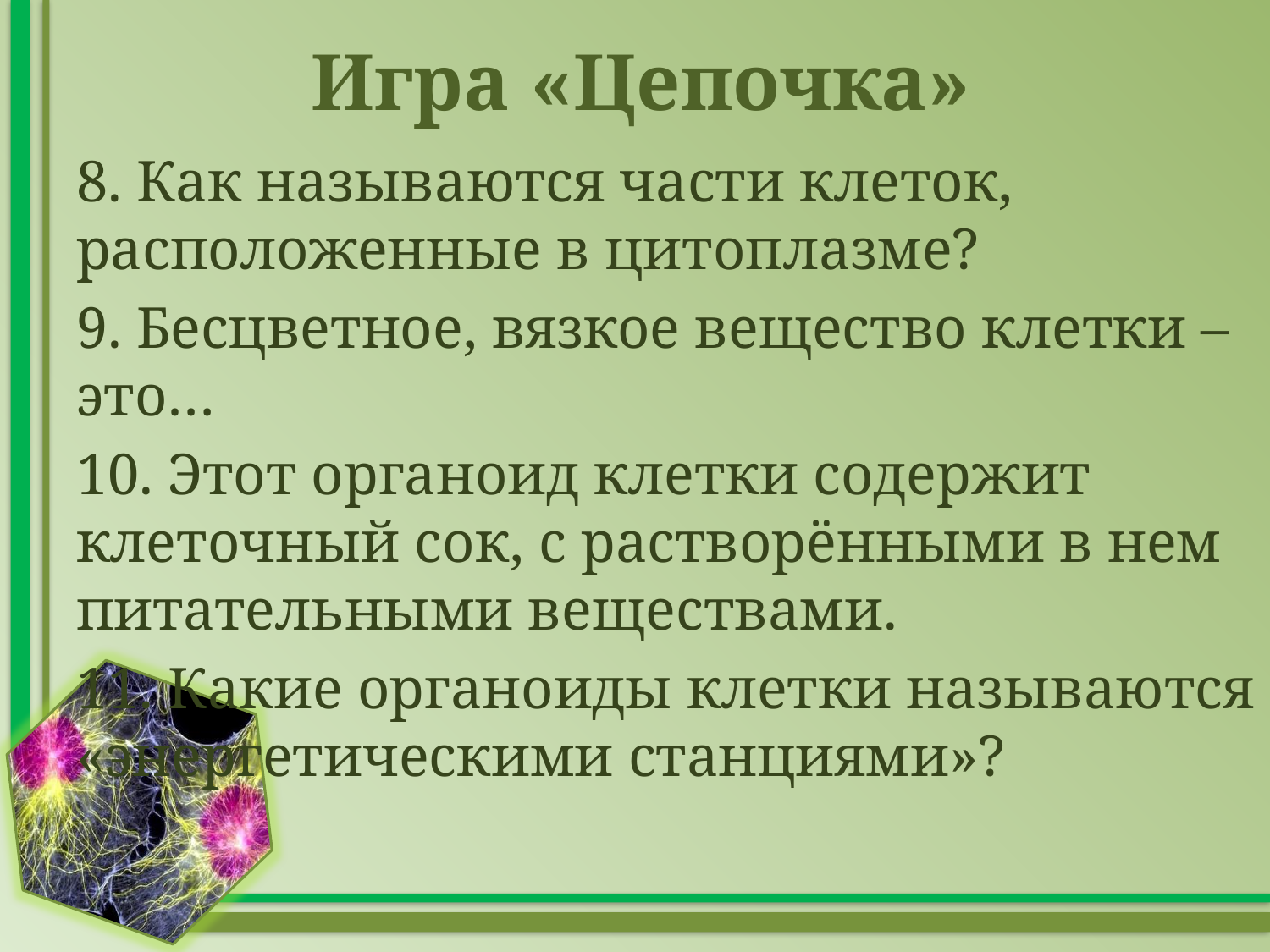

# Игра «Цепочка»
8. Как называются части клеток, расположенные в цитоплазме?
9. Бесцветное, вязкое вещество клетки – это…
10. Этот органоид клетки содержит клеточный сок, с растворёнными в нем питательными веществами.
11. Какие органоиды клетки называются «энергетическими станциями»?